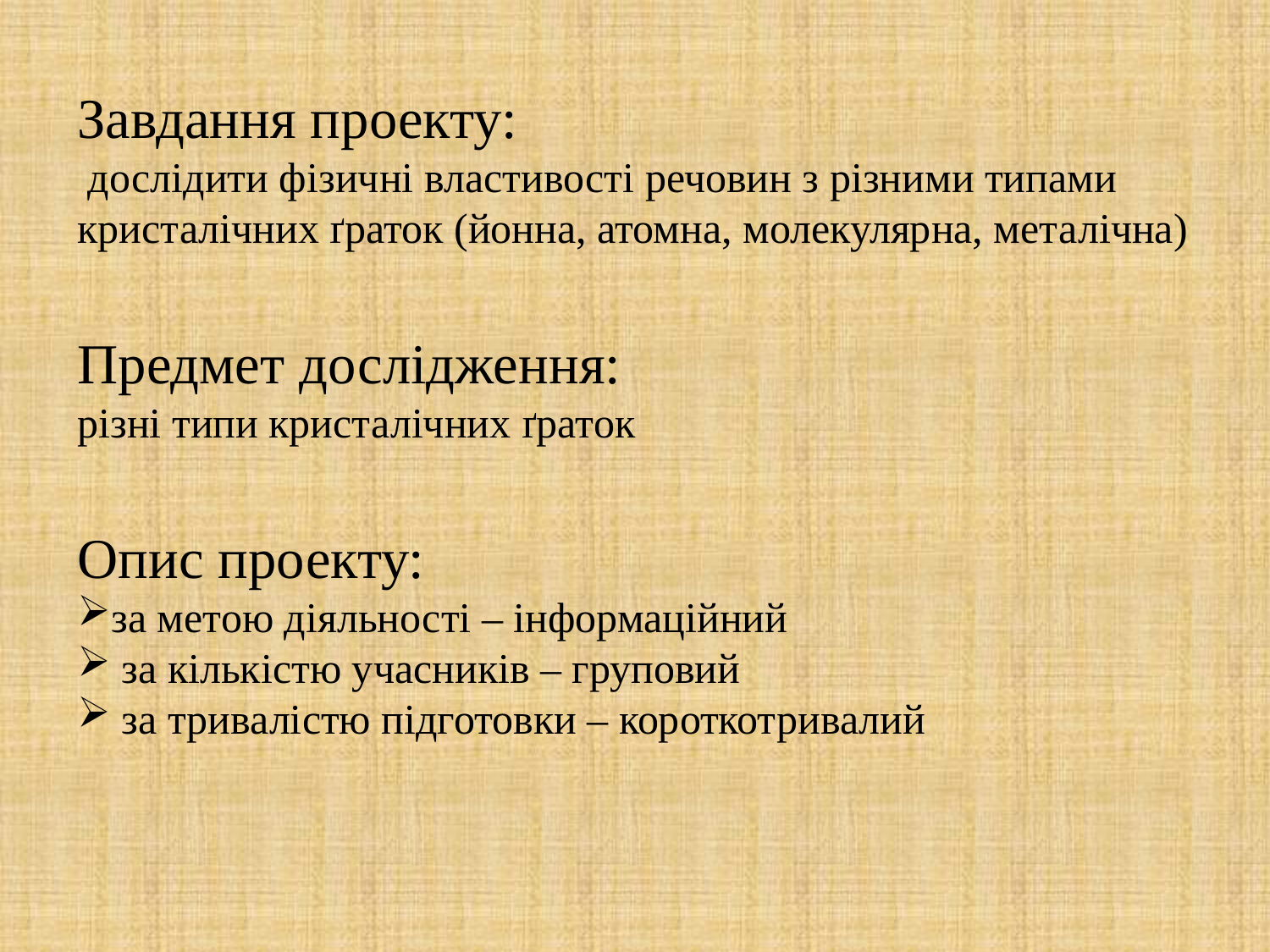

Завдання проекту:
 дослідити фізичні властивості речовин з різними типами кристалічних ґраток (йонна, атомна, молекулярна, металічна)

Предмет дослідження:
різні типи кристалічних ґраток

Опис проекту:
за метою діяльності – інформаційний
 за кількістю учасників – груповий
 за тривалістю підготовки – короткотривалий